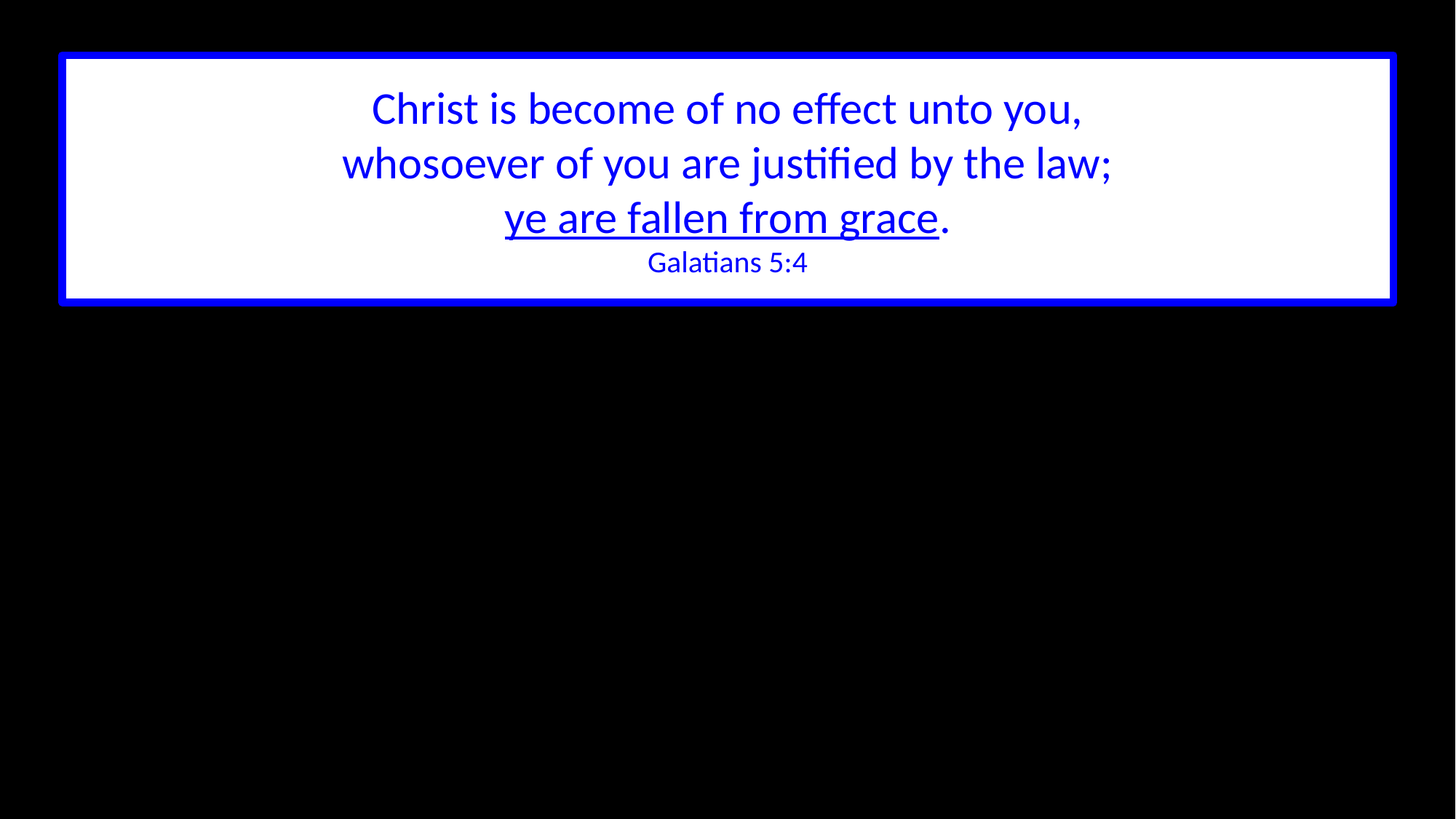

Christ is become of no effect unto you,
whosoever of you are justified by the law;
ye are fallen from grace.
Galatians 5:4